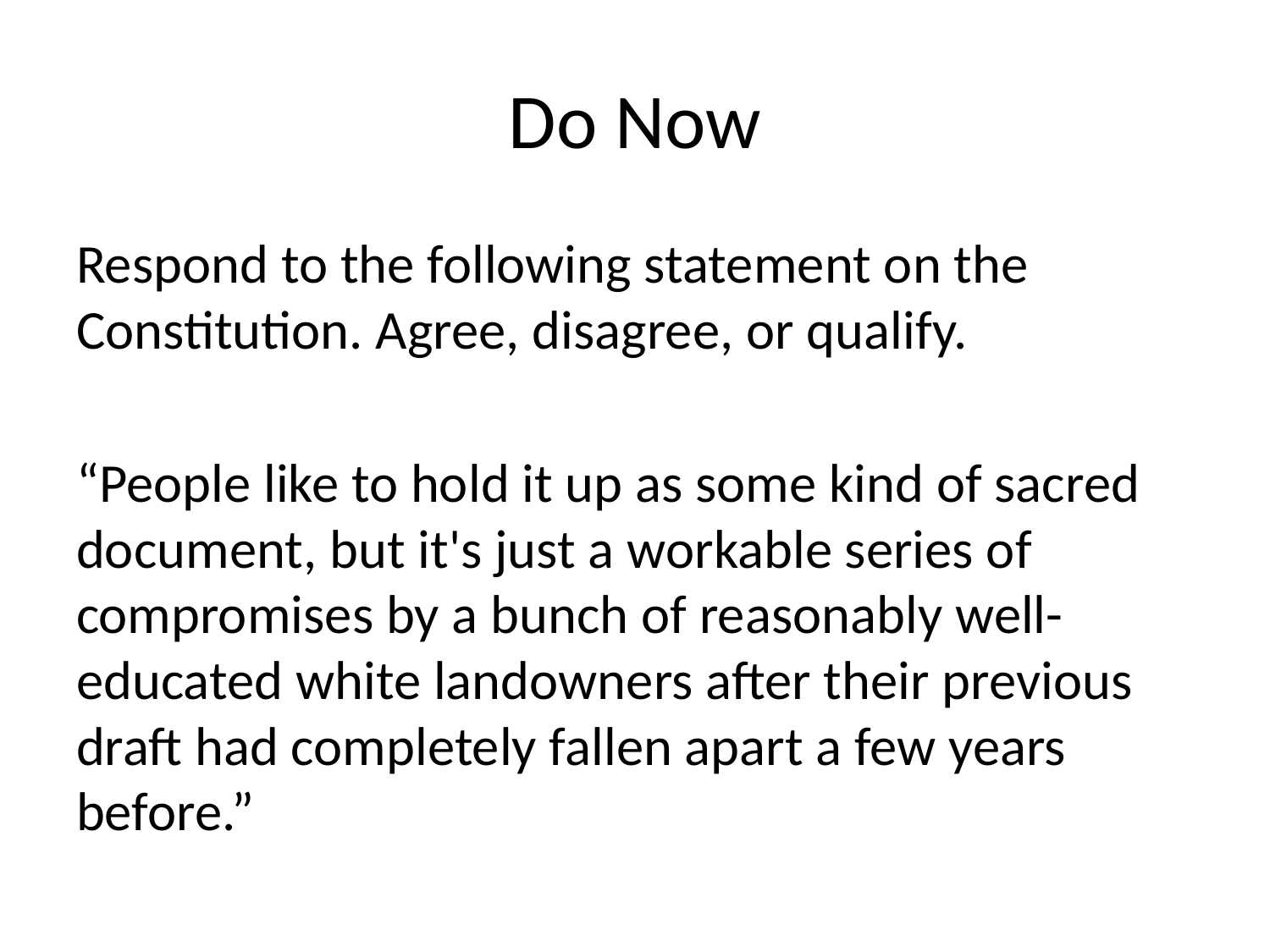

# Do Now
Respond to the following statement on the Constitution. Agree, disagree, or qualify.

“People like to hold it up as some kind of sacred document, but it's just a workable series of compromises by a bunch of reasonably well-educated white landowners after their previous draft had completely fallen apart a few years before.”